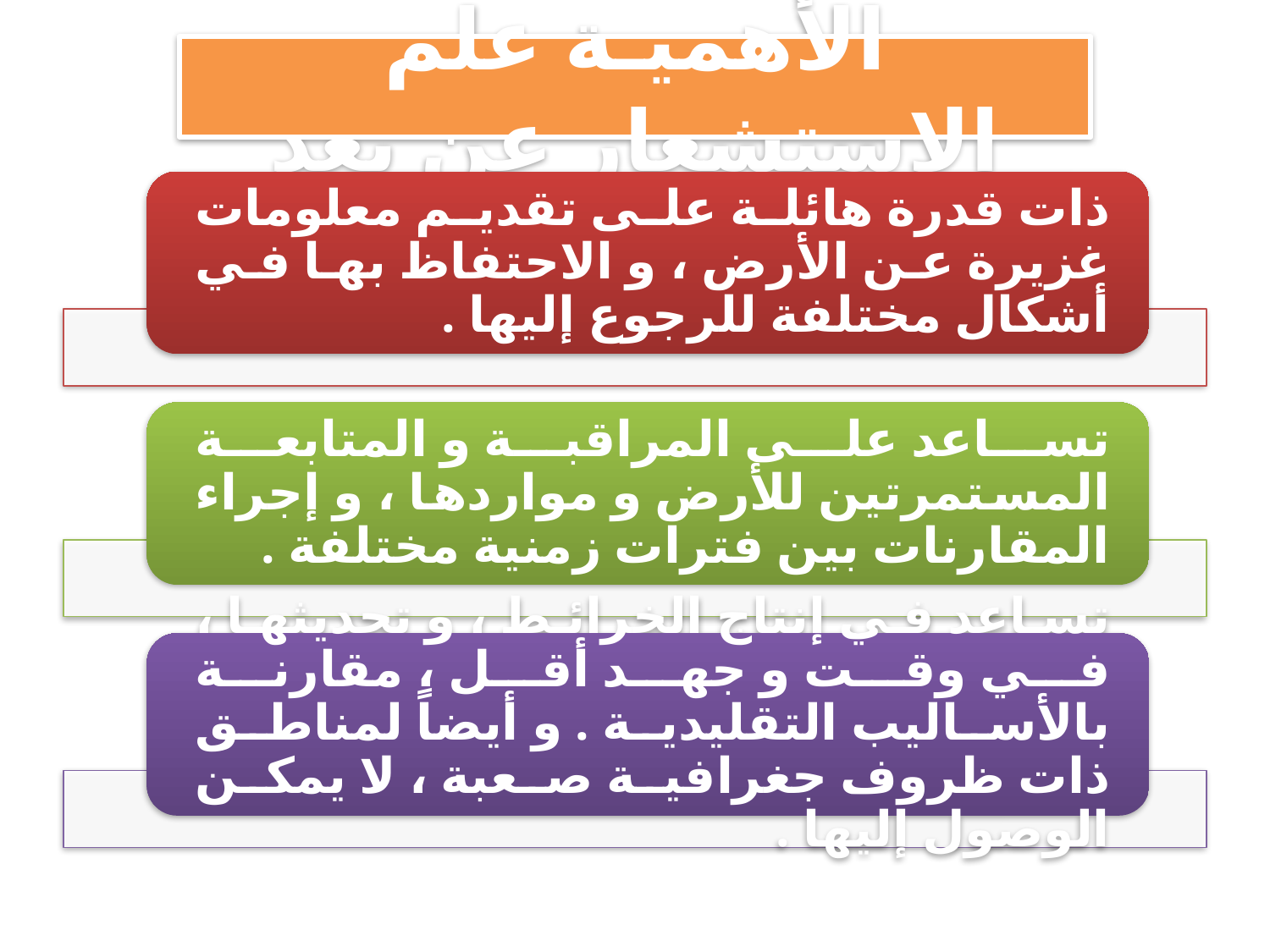

# الأهميـة علم الاستشعار عن بعد
ذات قدرة هائلة على تقديم معلومات غزيرة عن الأرض ، و الاحتفاظ بها في أشكال مختلفة للرجوع إليها .
تساعد على المراقبة و المتابعة المستمرتين للأرض و مواردها ، و إجراء المقارنات بين فترات زمنية مختلفة .
تساعد في إنتاج الخرائط ، و تحديثها ، في وقت و جهد أقل ، مقارنة بالأساليب التقليدية . و أيضاً لمناطق ذات ظروف جغرافية صعبة ، لا يمكن الوصول إليها .